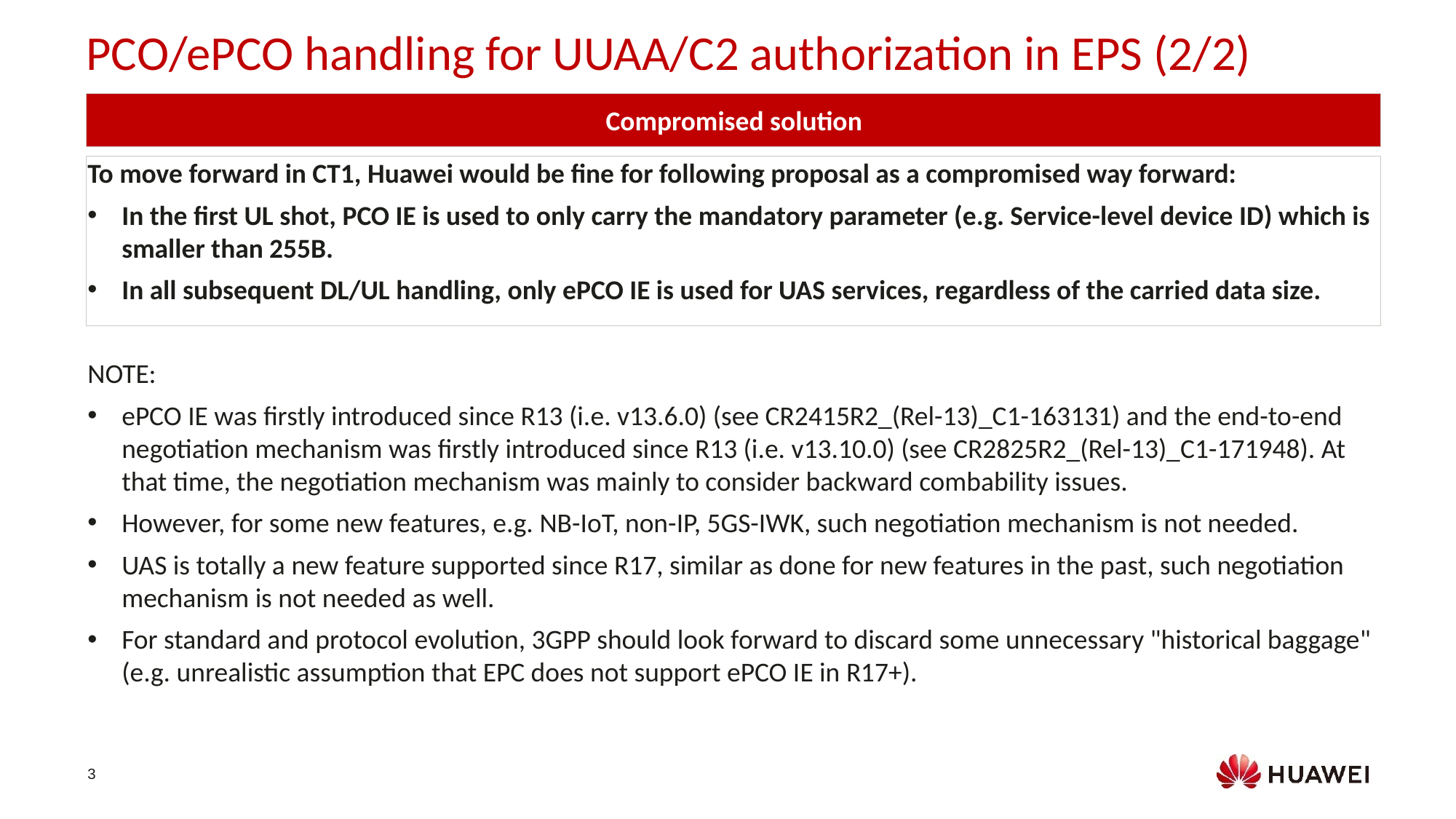

PCO/ePCO handling for UUAA/C2 authorization in EPS (2/2)
Compromised solution
To move forward in CT1, Huawei would be fine for following proposal as a compromised way forward:
In the first UL shot, PCO IE is used to only carry the mandatory parameter (e.g. Service-level device ID) which is smaller than 255B.
In all subsequent DL/UL handling, only ePCO IE is used for UAS services, regardless of the carried data size.
NOTE:
ePCO IE was firstly introduced since R13 (i.e. v13.6.0) (see CR2415R2_(Rel-13)_C1-163131) and the end-to-end negotiation mechanism was firstly introduced since R13 (i.e. v13.10.0) (see CR2825R2_(Rel-13)_C1-171948). At that time, the negotiation mechanism was mainly to consider backward combability issues.
However, for some new features, e.g. NB-IoT, non-IP, 5GS-IWK, such negotiation mechanism is not needed.
UAS is totally a new feature supported since R17, similar as done for new features in the past, such negotiation mechanism is not needed as well.
For standard and protocol evolution, 3GPP should look forward to discard some unnecessary "historical baggage" (e.g. unrealistic assumption that EPC does not support ePCO IE in R17+).